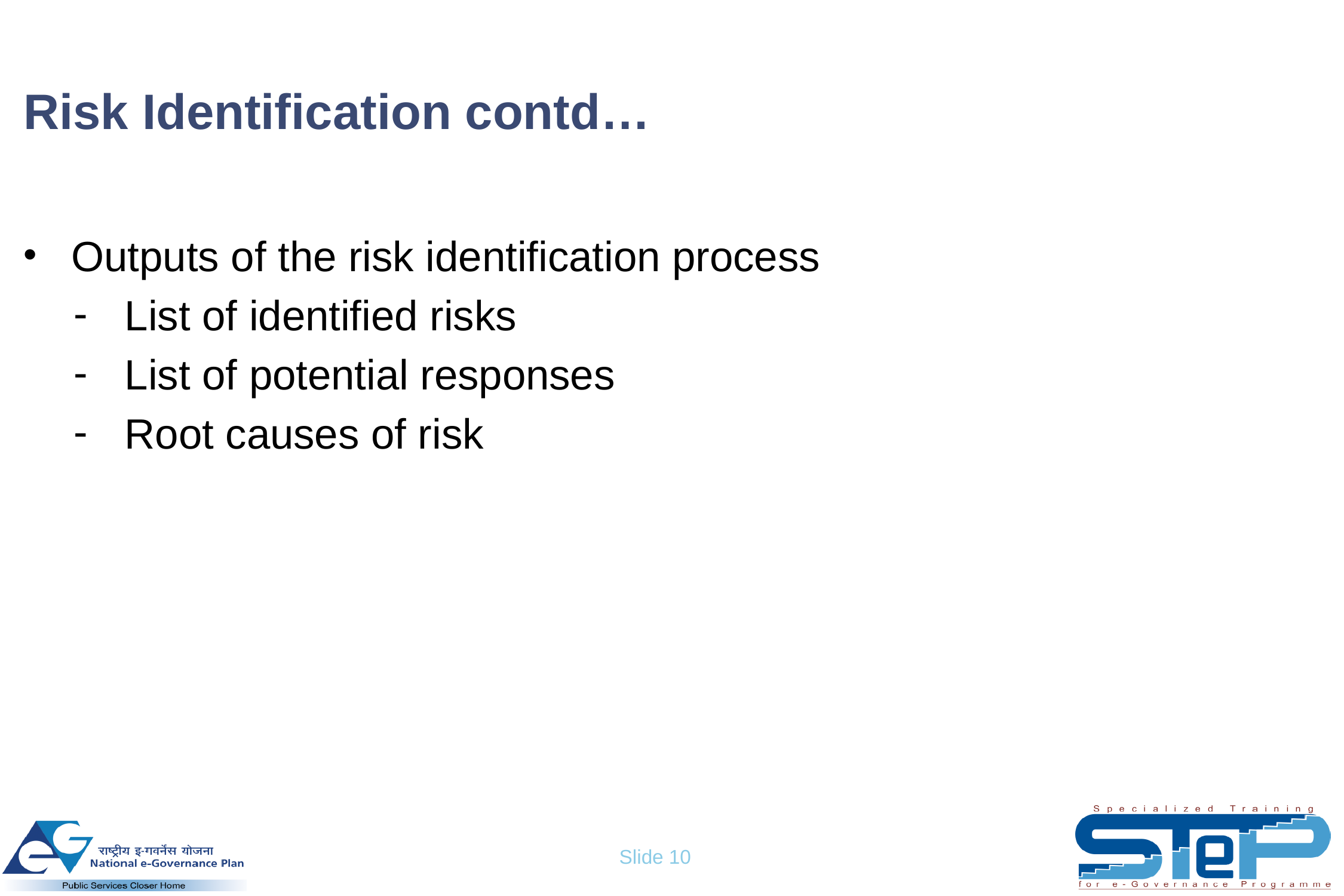

# Risk Identification contd…
Outputs of the risk identification process
List of identified risks
List of potential responses
Root causes of risk